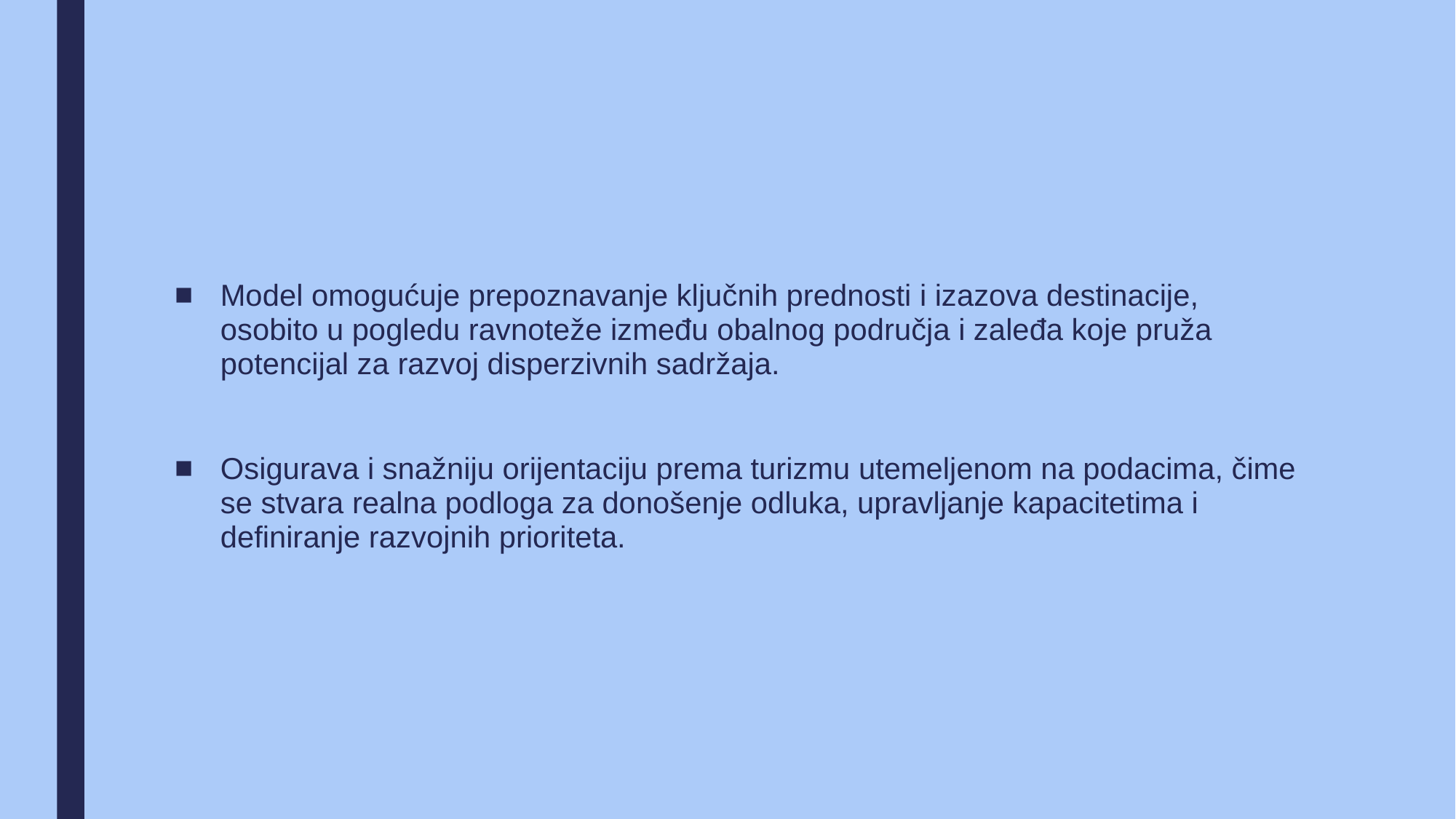

Model omogućuje prepoznavanje ključnih prednosti i izazova destinacije, osobito u pogledu ravnoteže između obalnog područja i zaleđa koje pruža potencijal za razvoj disperzivnih sadržaja.

Osigurava i snažniju orijentaciju prema turizmu utemeljenom na podacima, čime se stvara realna podloga za donošenje odluka, upravljanje kapacitetima i definiranje razvojnih prioriteta.